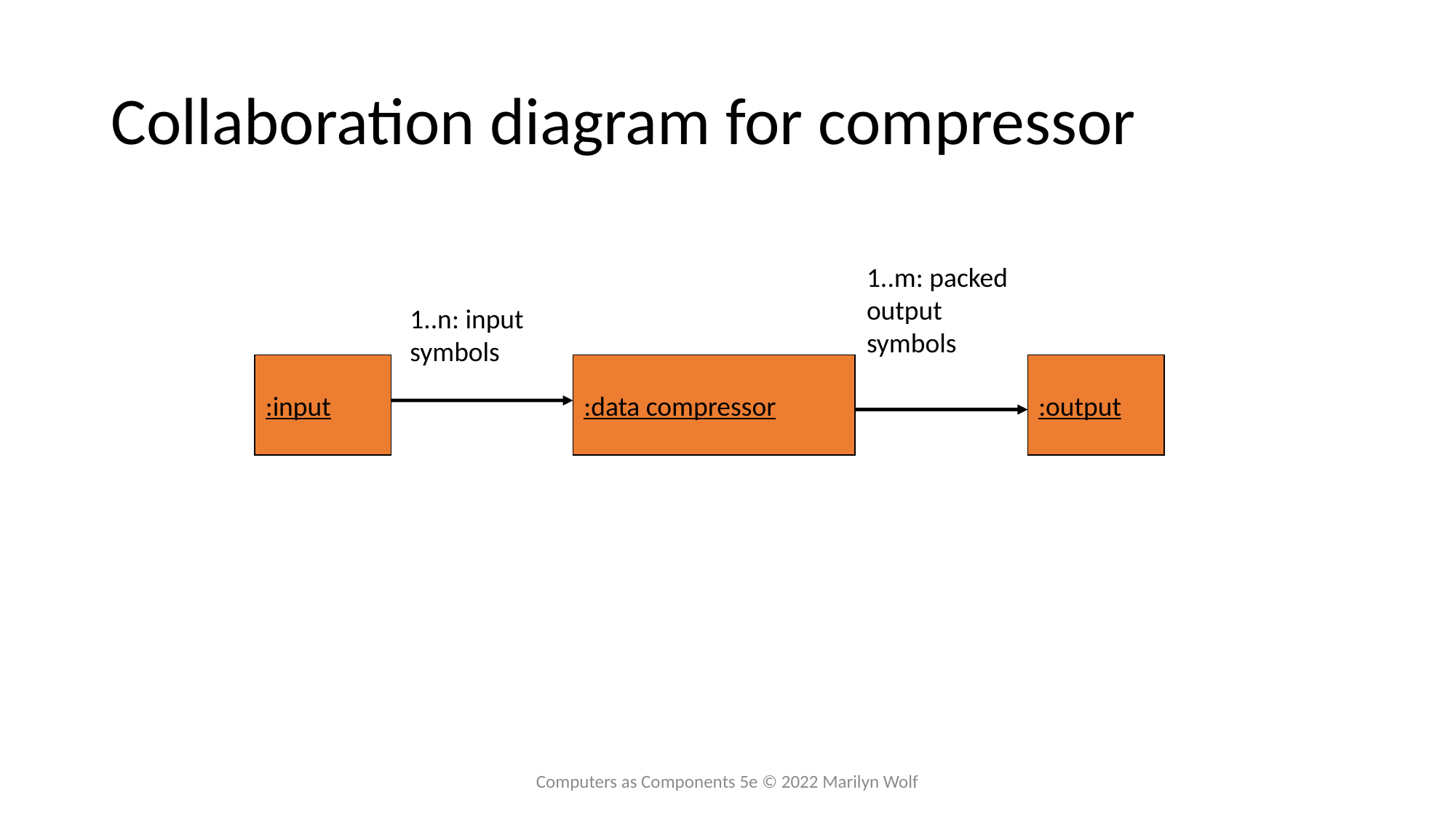

# Collaboration diagram for compressor
1..m: packed
output
symbols
1..n: input
symbols
:input
:data compressor
:output

Computers as Components 5e © 2022 Marilyn Wolf